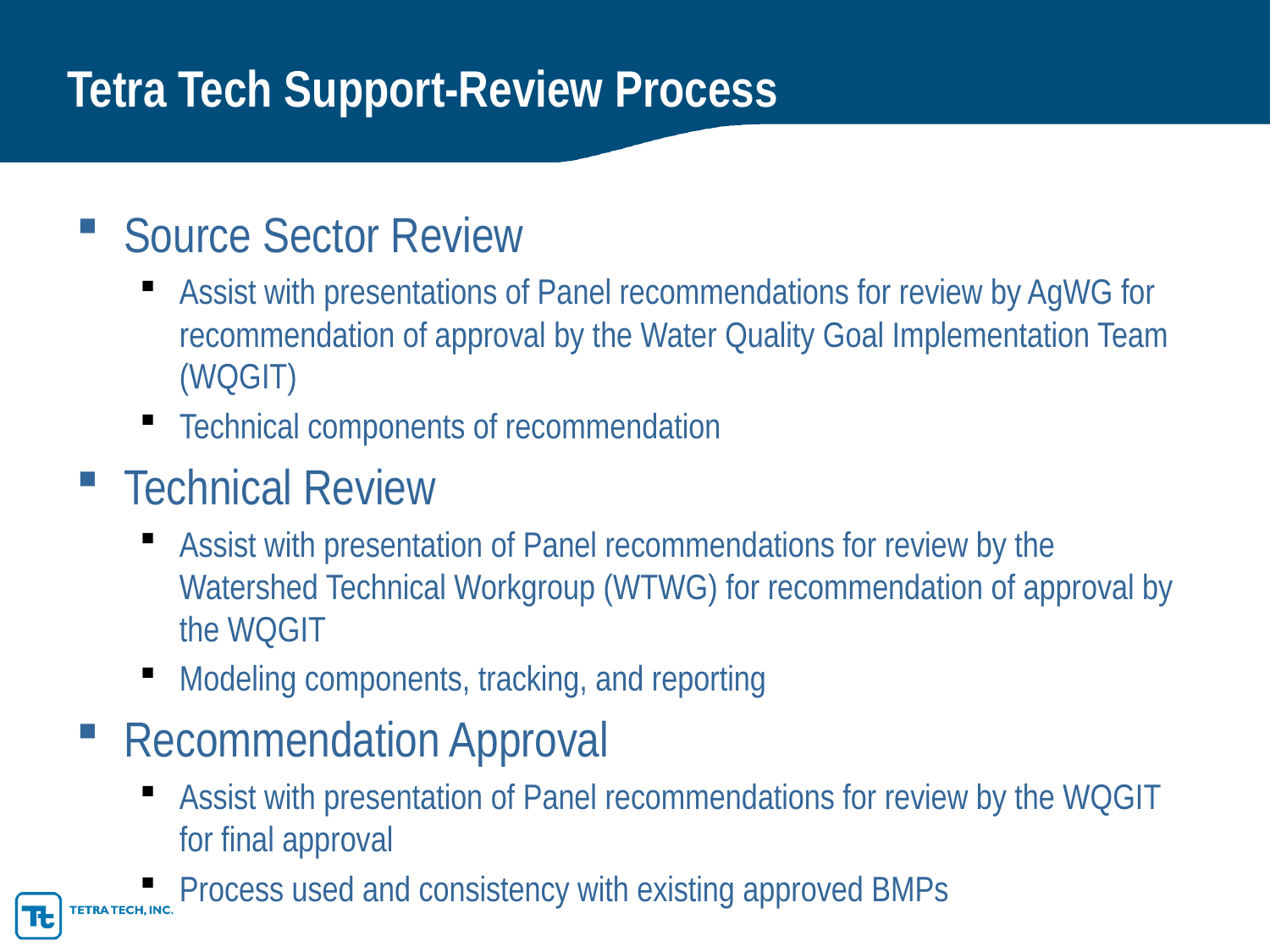

# Tetra Tech Support-Review Process
Source Sector Review
Assist with presentations of Panel recommendations for review by AgWG for recommendation of approval by the Water Quality Goal Implementation Team (WQGIT)
Technical components of recommendation
Technical Review
Assist with presentation of Panel recommendations for review by the Watershed Technical Workgroup (WTWG) for recommendation of approval by the WQGIT
Modeling components, tracking, and reporting
Recommendation Approval
Assist with presentation of Panel recommendations for review by the WQGIT for final approval
Process used and consistency with existing approved BMPs